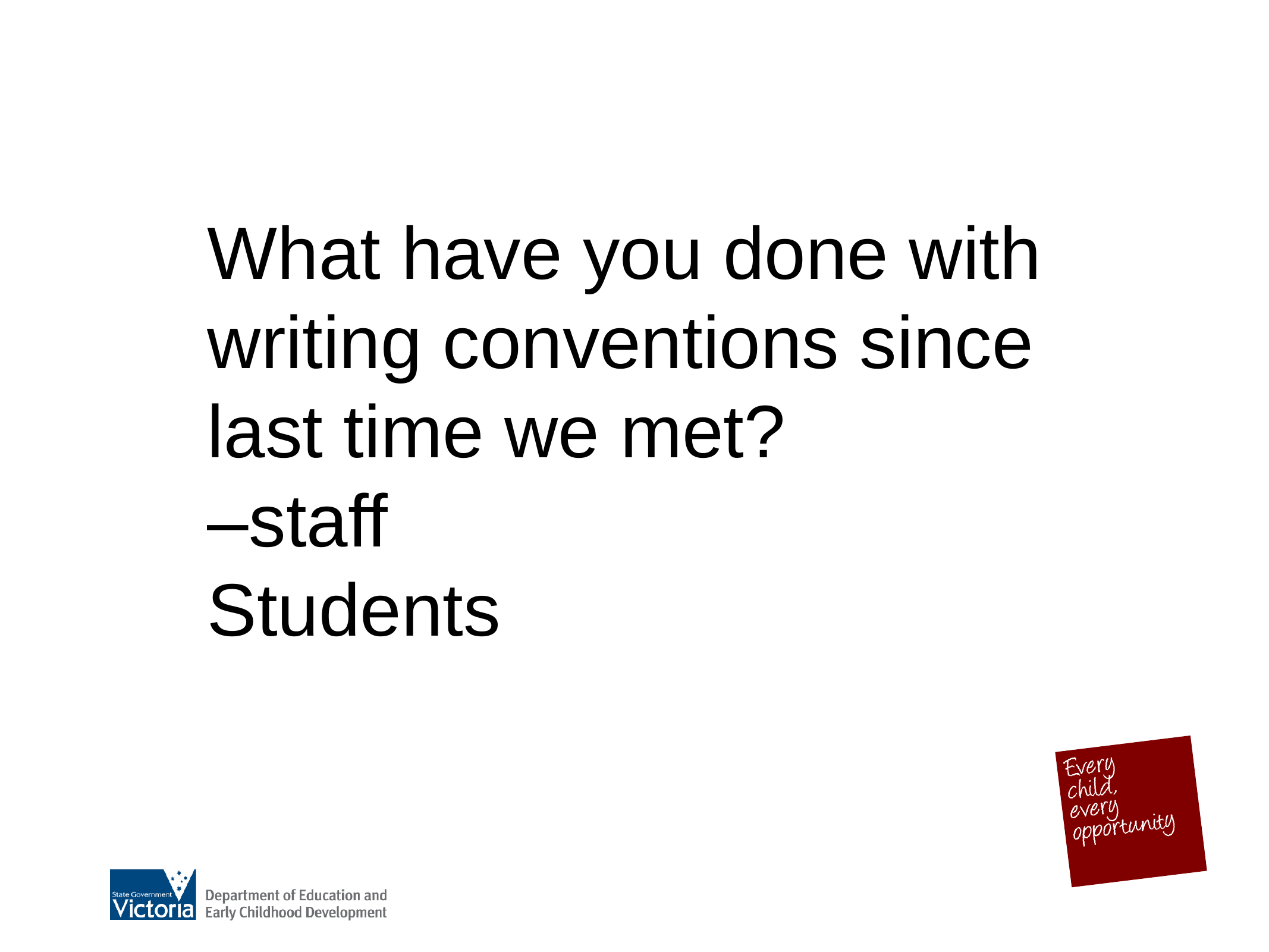

#

What have you done with writing conventions since last time we met?
–staff
Students